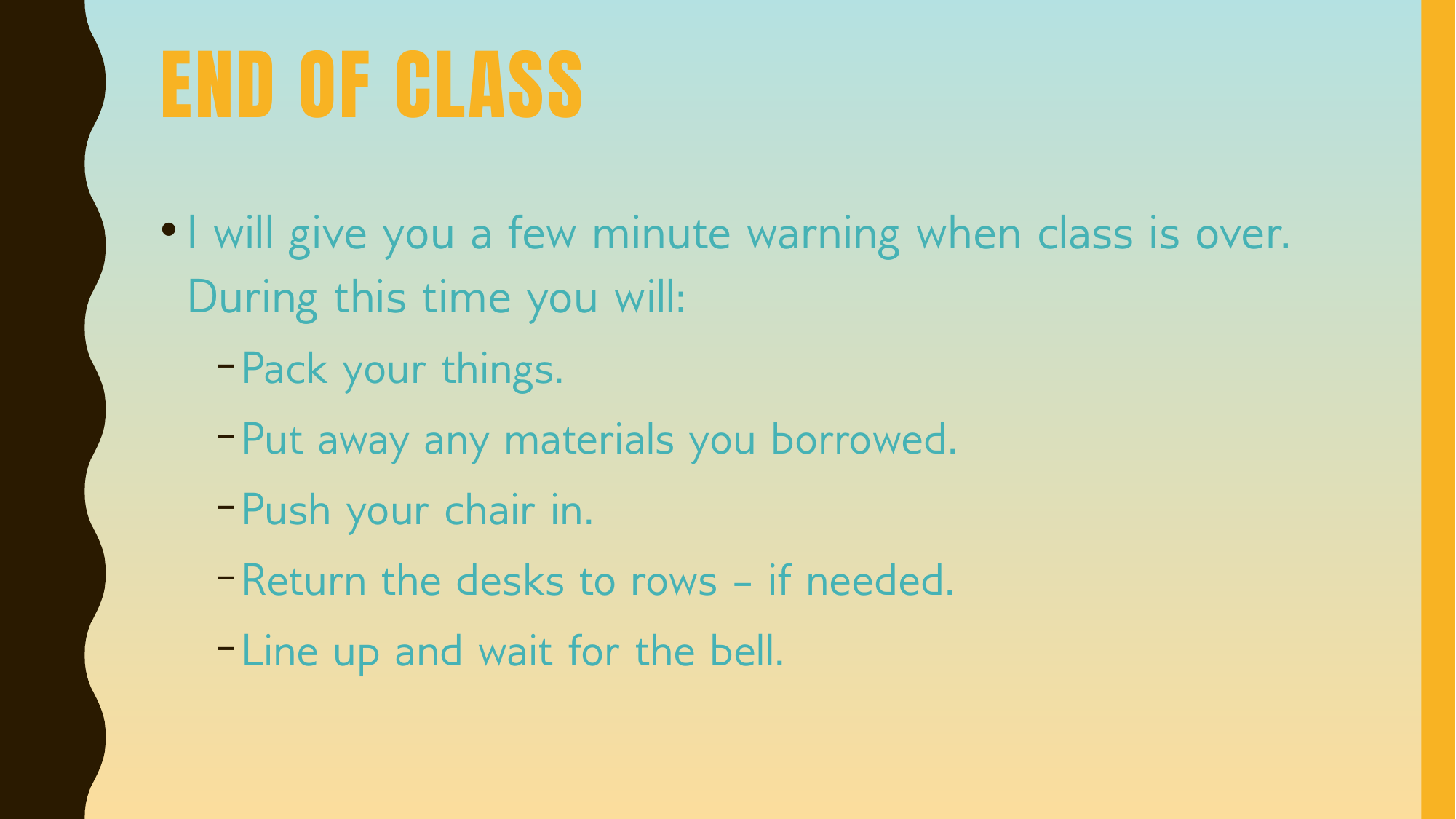

# End of class
I will give you a few minute warning when class is over.  During this time you will:
Pack your things.
Put away any materials you borrowed.
Push your chair in.
Return the desks to rows – if needed.
Line up and wait for the bell.